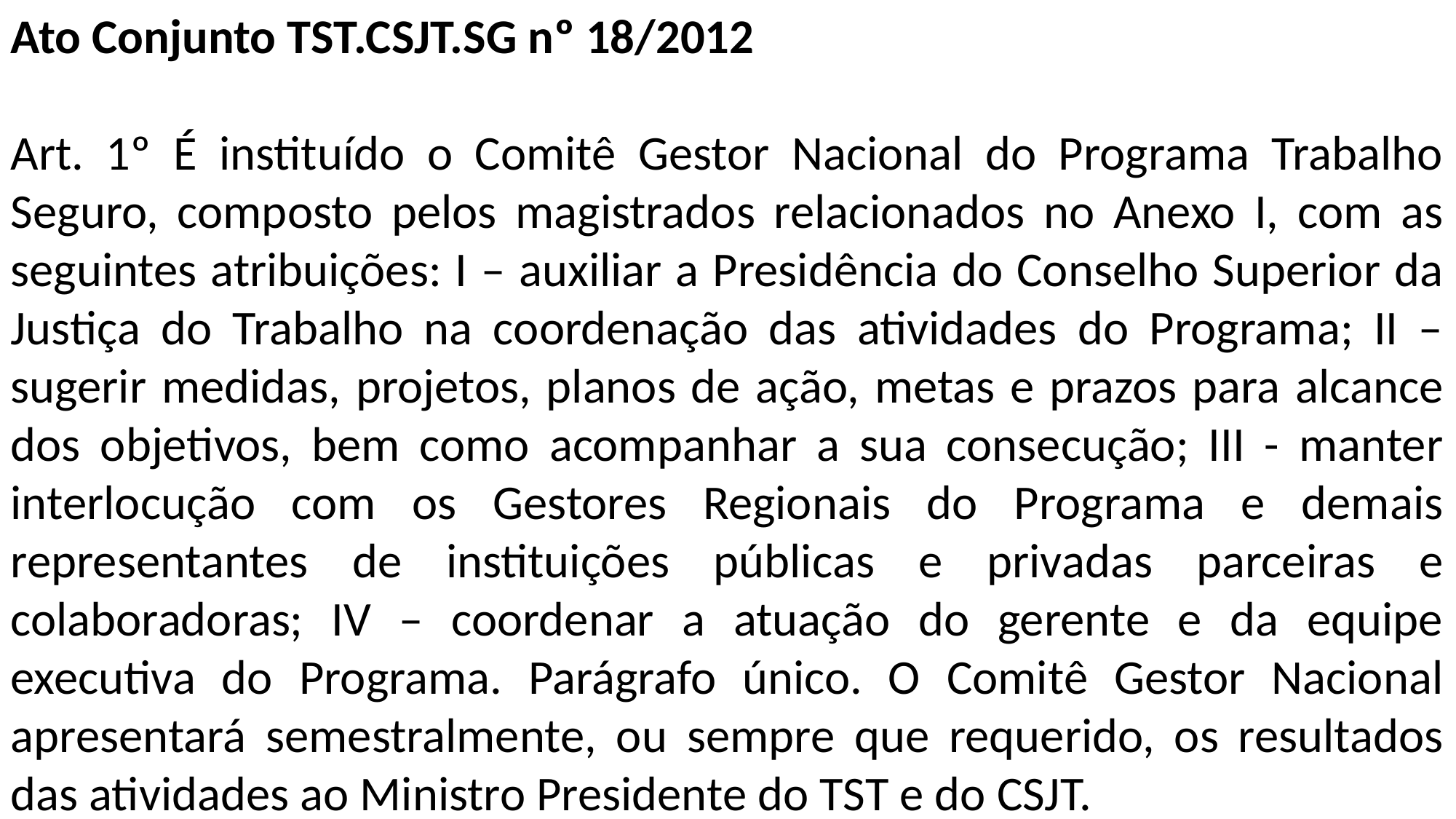

Ato Conjunto TST.CSJT.SG nº 18/2012

Art. 1º É instituído o Comitê Gestor Nacional do Programa Trabalho Seguro, composto pelos magistrados relacionados no Anexo I, com as seguintes atribuições: I – auxiliar a Presidência do Conselho Superior da Justiça do Trabalho na coordenação das atividades do Programa; II – sugerir medidas, projetos, planos de ação, metas e prazos para alcance dos objetivos, bem como acompanhar a sua consecução; III - manter interlocução com os Gestores Regionais do Programa e demais representantes de instituições públicas e privadas parceiras e colaboradoras; IV – coordenar a atuação do gerente e da equipe executiva do Programa. Parágrafo único. O Comitê Gestor Nacional apresentará semestralmente, ou sempre que requerido, os resultados das atividades ao Ministro Presidente do TST e do CSJT.